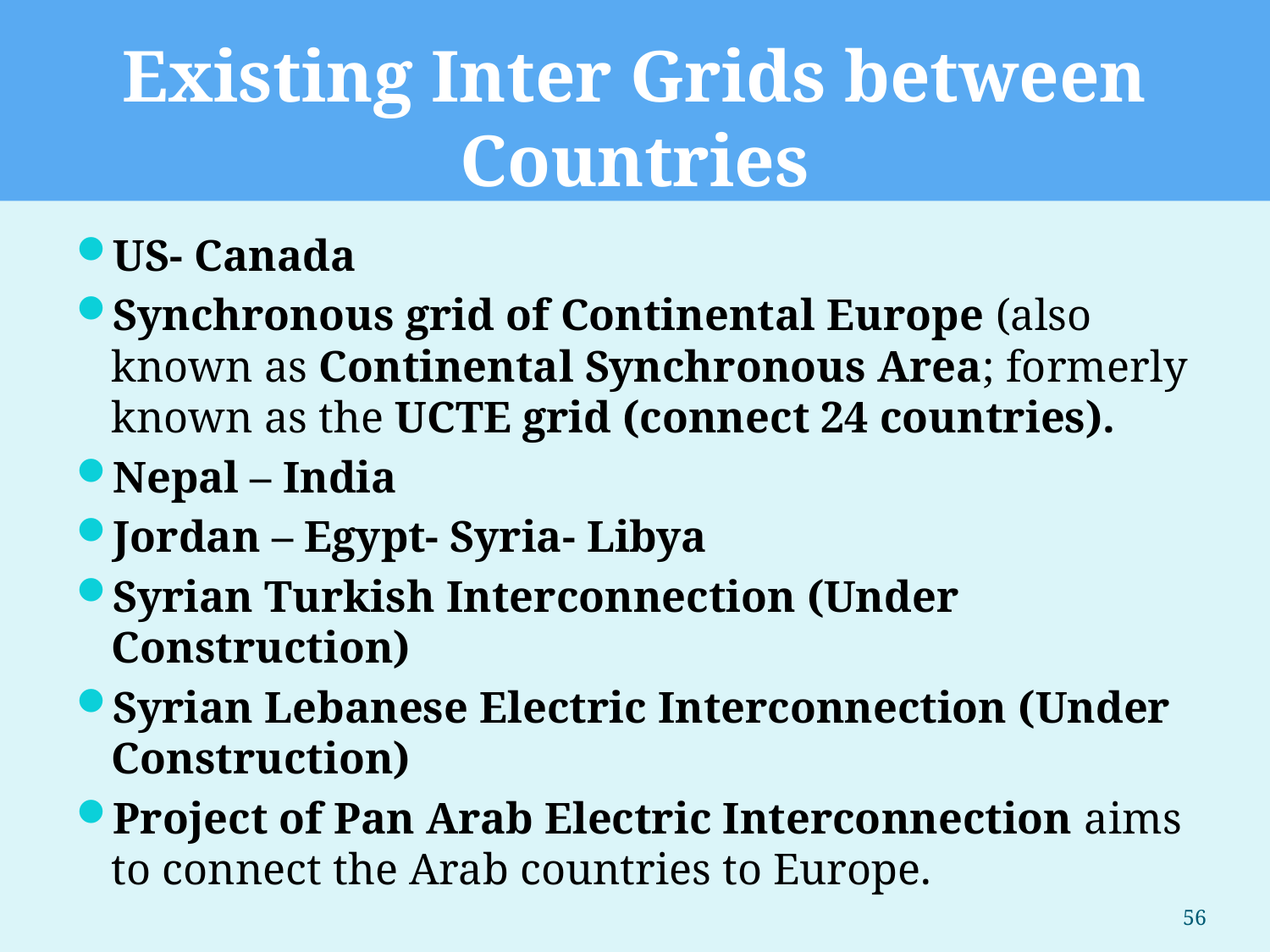

# Existing Inter Grids between Countries
US- Canada
Synchronous grid of Continental Europe (also known as Continental Synchronous Area; formerly known as the UCTE grid (connect 24 countries).
Nepal – India
Jordan – Egypt- Syria- Libya
Syrian Turkish Interconnection (Under Construction)
Syrian Lebanese Electric Interconnection (Under Construction)
Project of Pan Arab Electric Interconnection aims to connect the Arab countries to Europe.

56